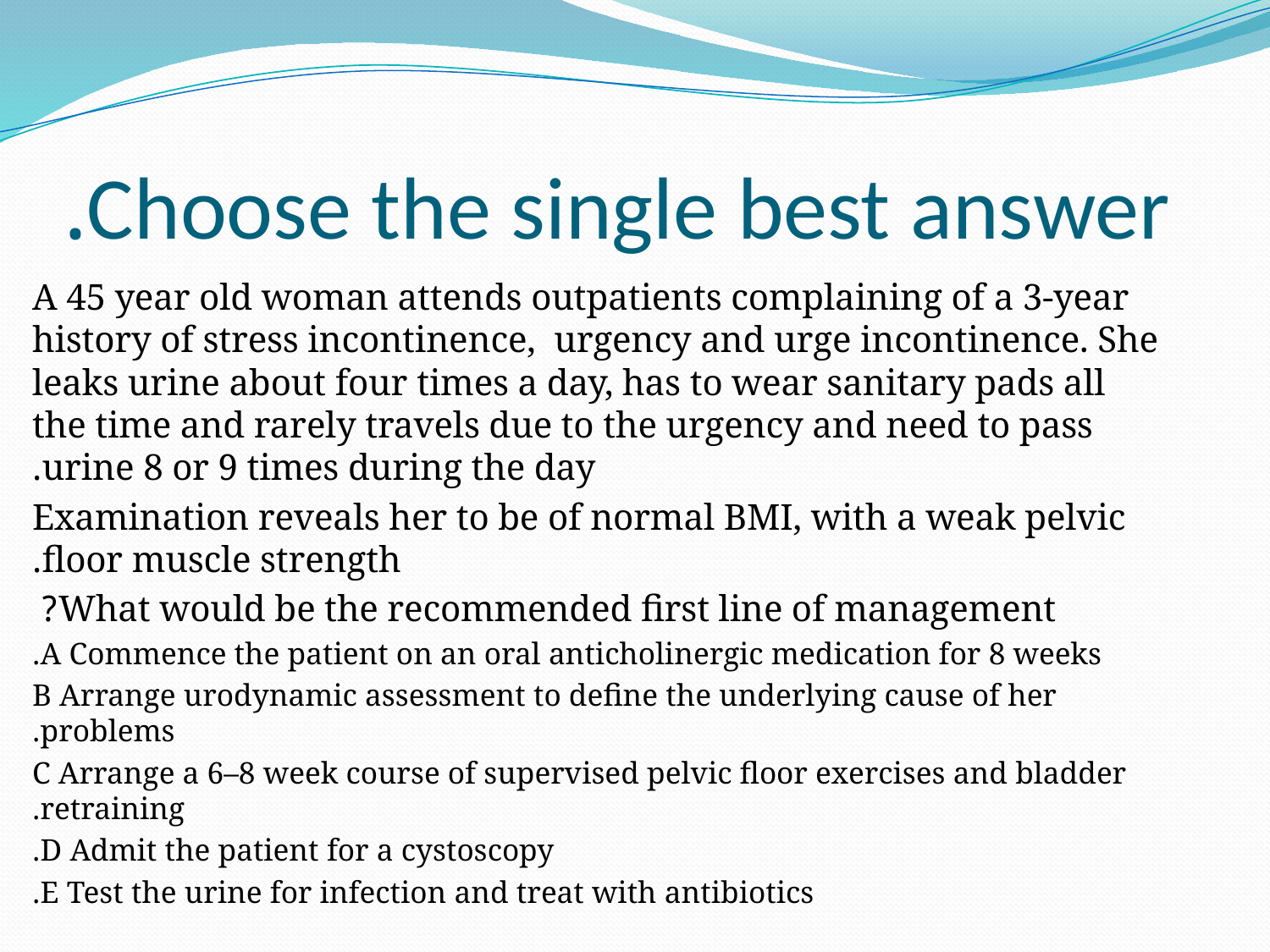

# Choose the single best answer.
A 45 year old woman attends outpatients complaining of a 3-year history of stress incontinence,  urgency and urge incontinence. She leaks urine about four times a day, has to wear sanitary pads all the time and rarely travels due to the urgency and need to pass urine 8 or 9 times during the day.
Examination reveals her to be of normal BMI, with a weak pelvic floor muscle strength.
What would be the recommended first line of management?
A Commence the patient on an oral anticholinergic medication for 8 weeks.
B Arrange urodynamic assessment to define the underlying cause of her problems.
C Arrange a 6–8 week course of supervised pelvic floor exercises and bladder retraining.
D Admit the patient for a cystoscopy.
E Test the urine for infection and treat with antibiotics.